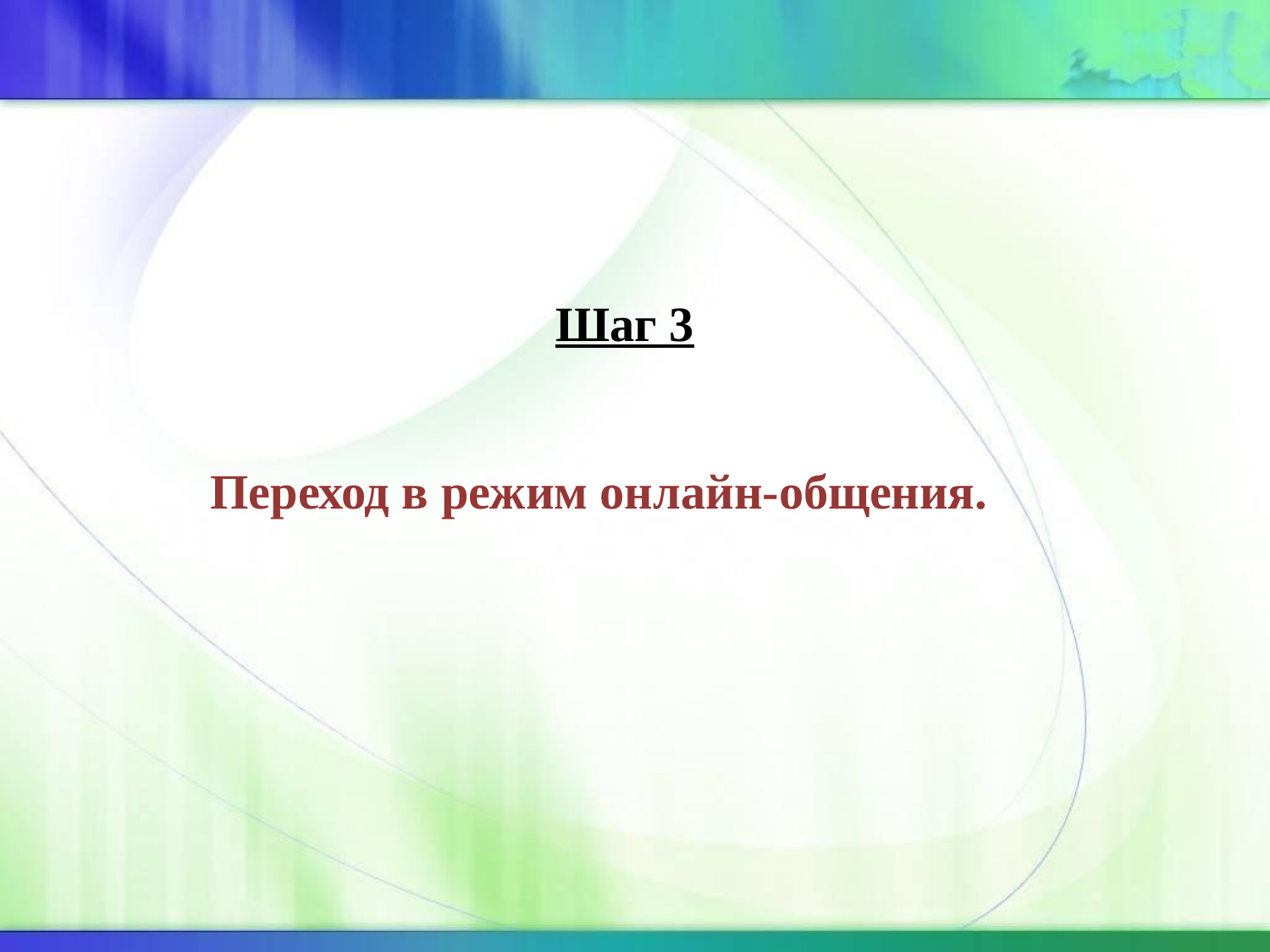

# Шаг 3
Переход в режим онлайн-общения.